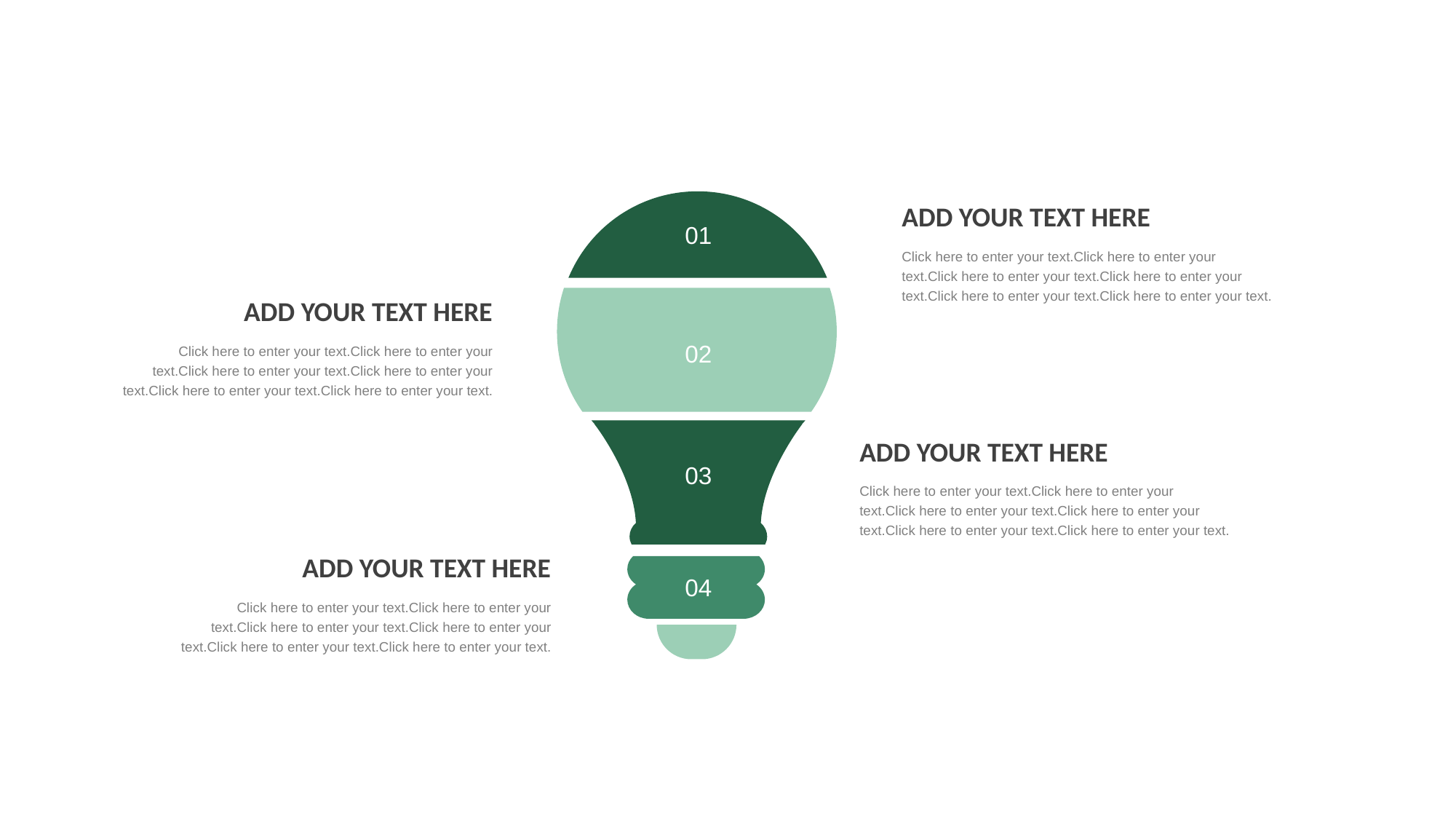

ADD YOUR TEXT HERE
01
Click here to enter your text.Click here to enter your text.Click here to enter your text.Click here to enter your text.Click here to enter your text.Click here to enter your text.

ADD YOUR TEXT HERE
02
Click here to enter your text.Click here to enter your text.Click here to enter your text.Click here to enter your text.Click here to enter your text.Click here to enter your text.

ADD YOUR TEXT HERE
03
Click here to enter your text.Click here to enter your text.Click here to enter your text.Click here to enter your text.Click here to enter your text.Click here to enter your text.
ADD YOUR TEXT HERE

04
Click here to enter your text.Click here to enter your text.Click here to enter your text.Click here to enter your text.Click here to enter your text.Click here to enter your text.